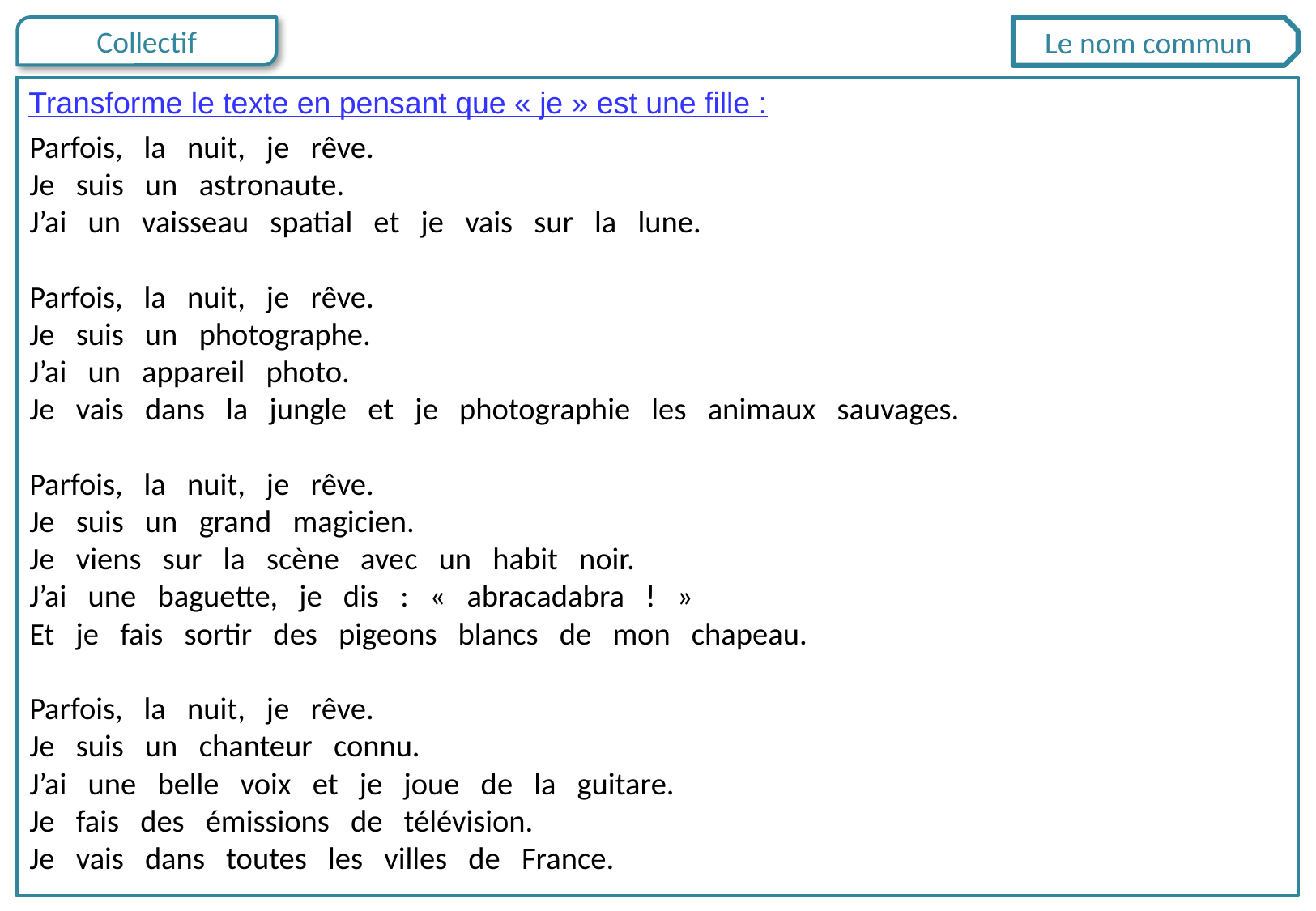

Le nom commun
Transforme le texte en pensant que « je » est une fille :
Parfois,   la   nuit,   je   rêve.
Je   suis   un   astronaute.
J’ai   un   vaisseau   spatial   et   je   vais   sur   la   lune.

Parfois,   la   nuit,   je   rêve.
Je   suis   un   photographe.
J’ai   un   appareil   photo.
Je   vais   dans   la   jungle   et   je   photographie   les   animaux   sauvages.

Parfois,   la   nuit,   je   rêve.
Je   suis   un   grand   magicien.
Je   viens   sur   la   scène   avec   un   habit   noir.
J’ai   une   baguette,   je   dis   :   «   abracadabra   !   »
Et   je   fais   sortir   des   pigeons   blancs   de   mon   chapeau.

Parfois,   la   nuit,   je   rêve.
Je   suis   un   chanteur   connu.
J’ai   une   belle   voix   et   je   joue   de   la   guitare.
Je   fais   des   émissions   de   télévision.
Je   vais   dans   toutes   les   villes   de   France.